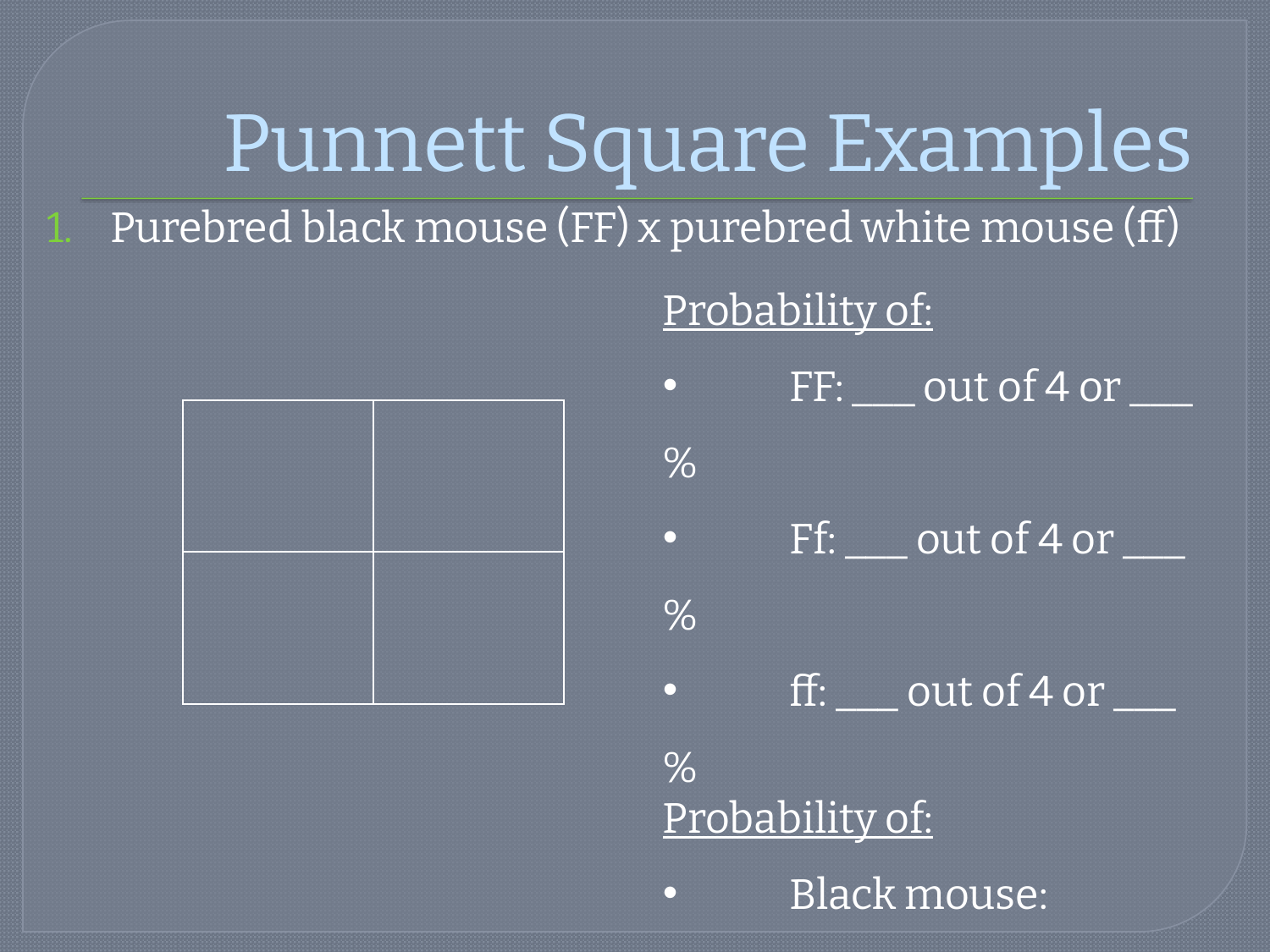

# Punnett Square Examples
Purebred black mouse (FF) x purebred white mouse (ff)

Probability of:
	FF: ___ out of 4 or ___%
	Ff: ___ out of 4 or ___%
	ff: ___ out of 4 or ___%
Probability of:
	Black mouse:
	___ out of 4 or ___%
	White mouse:
	___ out of 4 or ___%

|  |  |
| --- | --- |
|  |  |